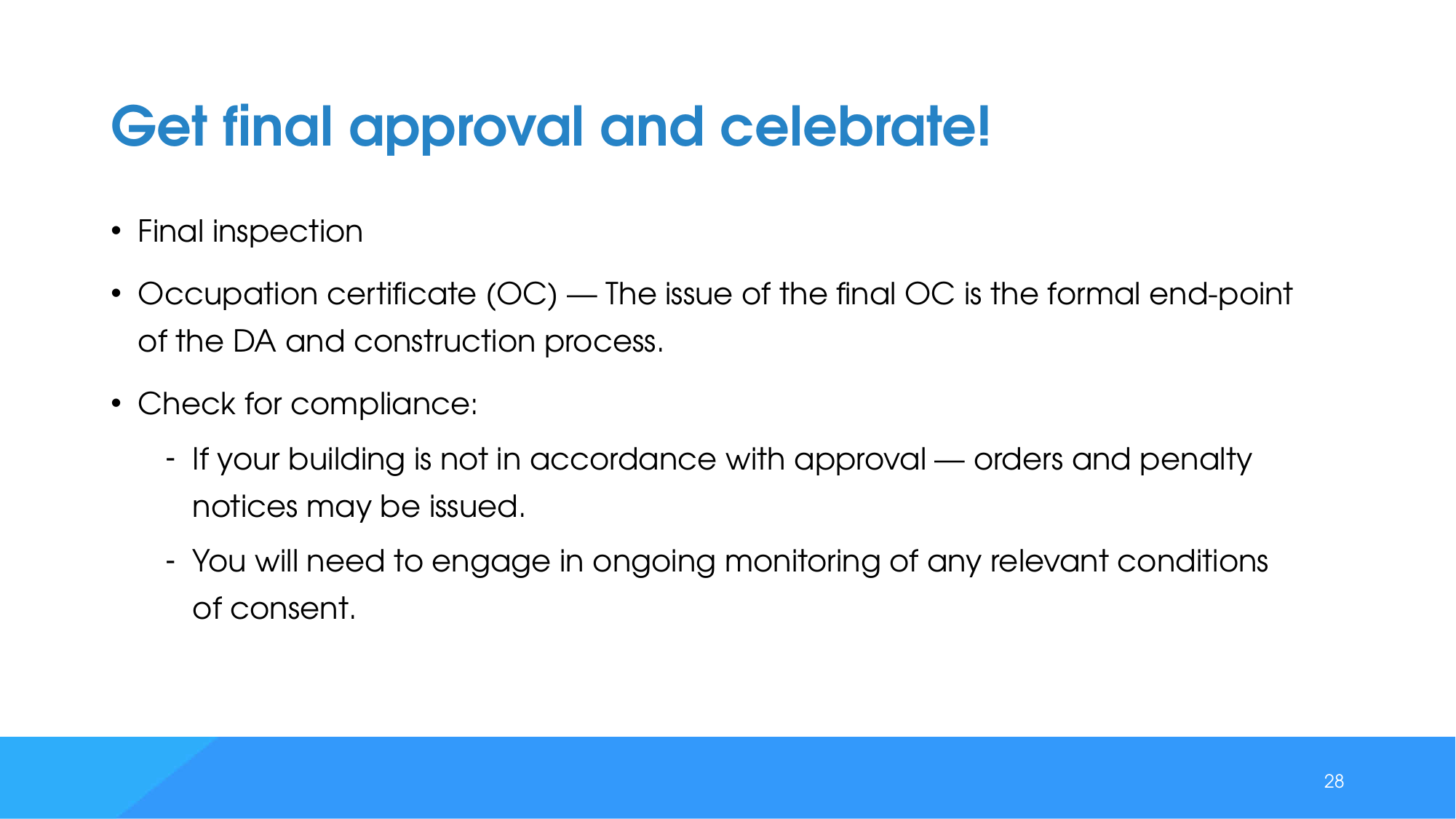

# Get final approval and celebrate!
Final inspection
Occupation certificate (OC) — The issue of the final OC is the formal end-point of the DA and construction process.
Check for compliance:
If your building is not in accordance with approval — orders and penalty notices may be issued.
You will need to engage in ongoing monitoring of any relevant conditions of consent.
28